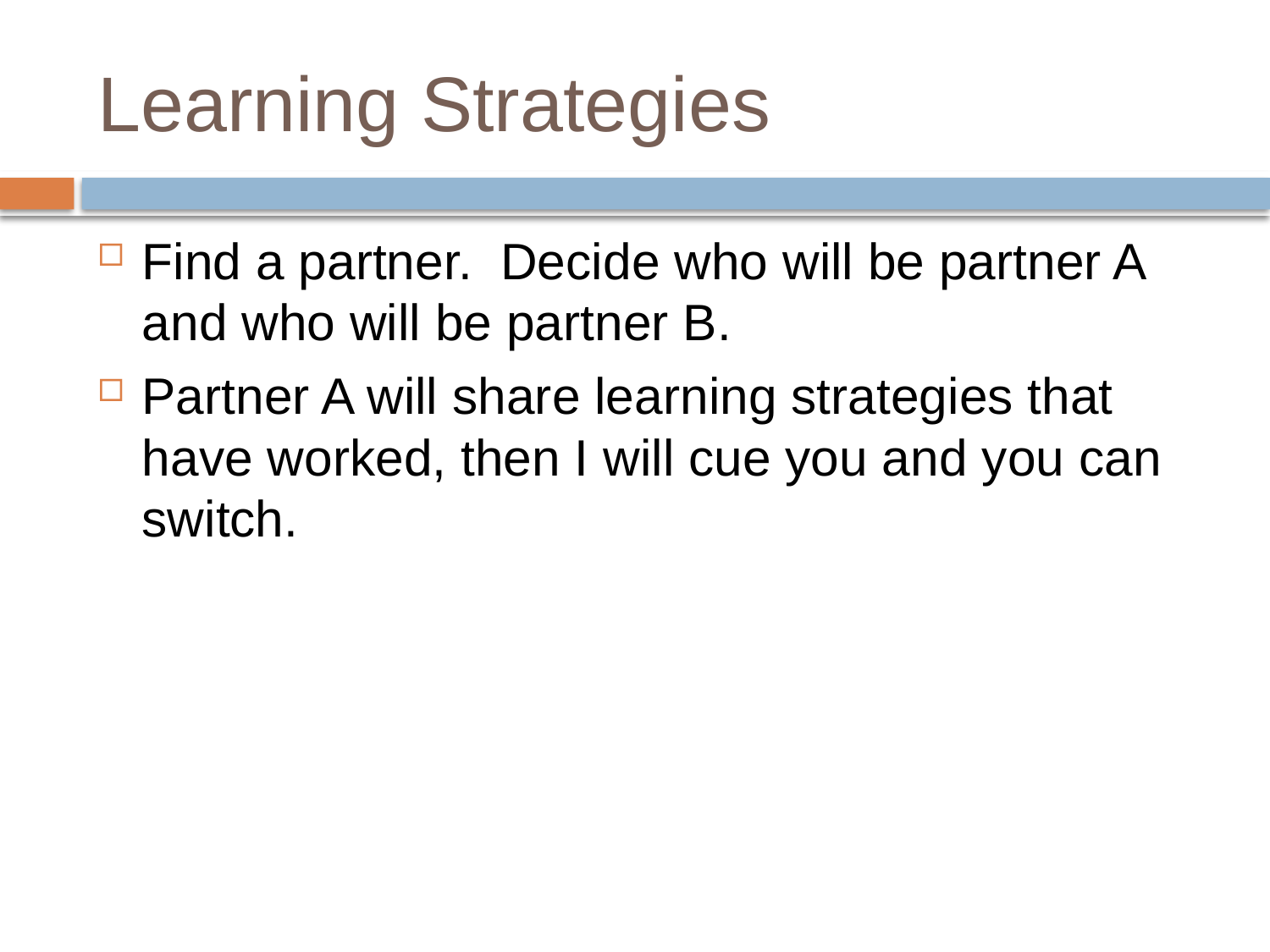

# Learning Strategies
Find a partner.  Decide who will be partner A and who will be partner B.
Partner A will share learning strategies that have worked, then I will cue you and you can switch.